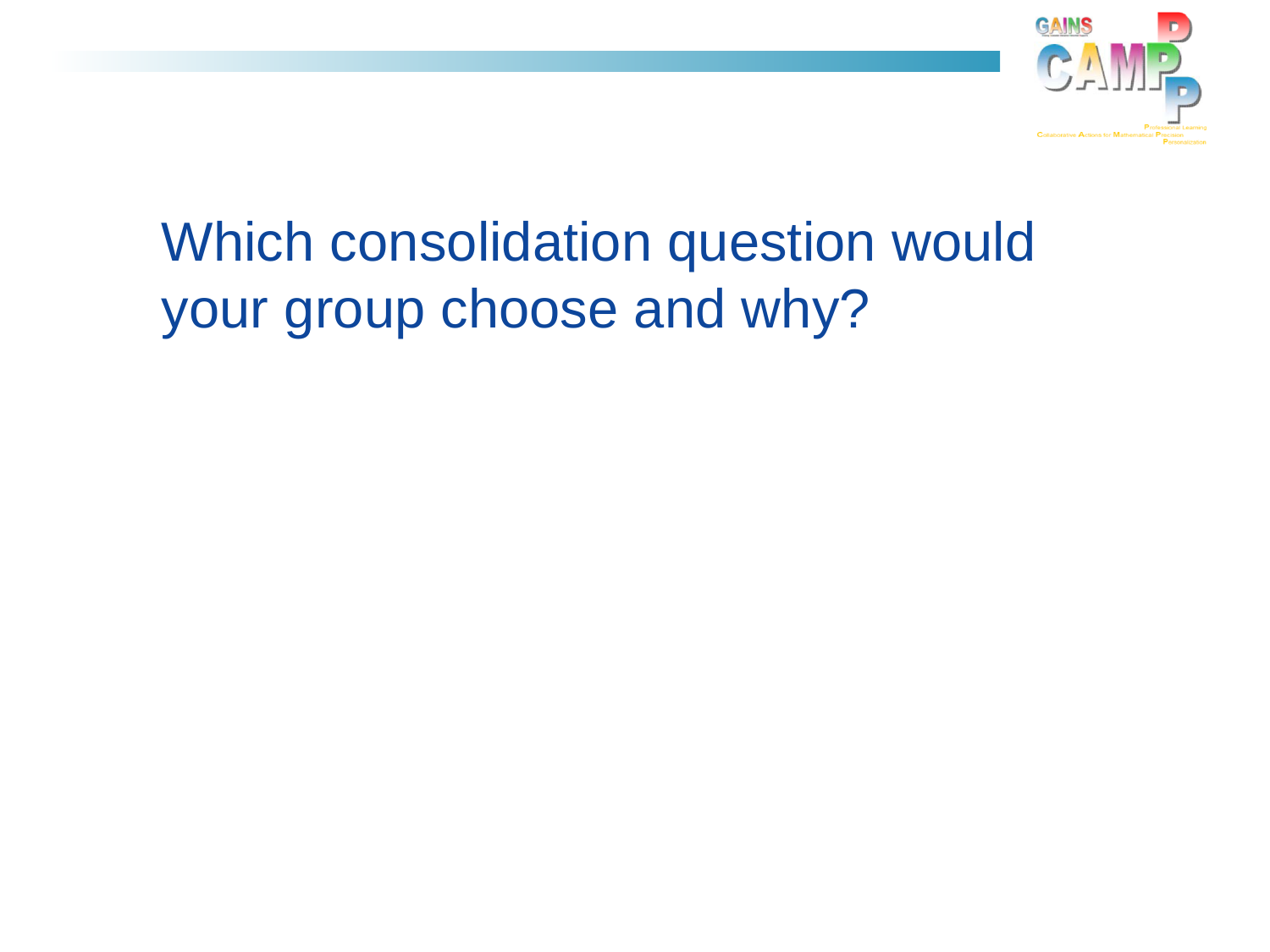

# Which consolidation question would your group choose and why?